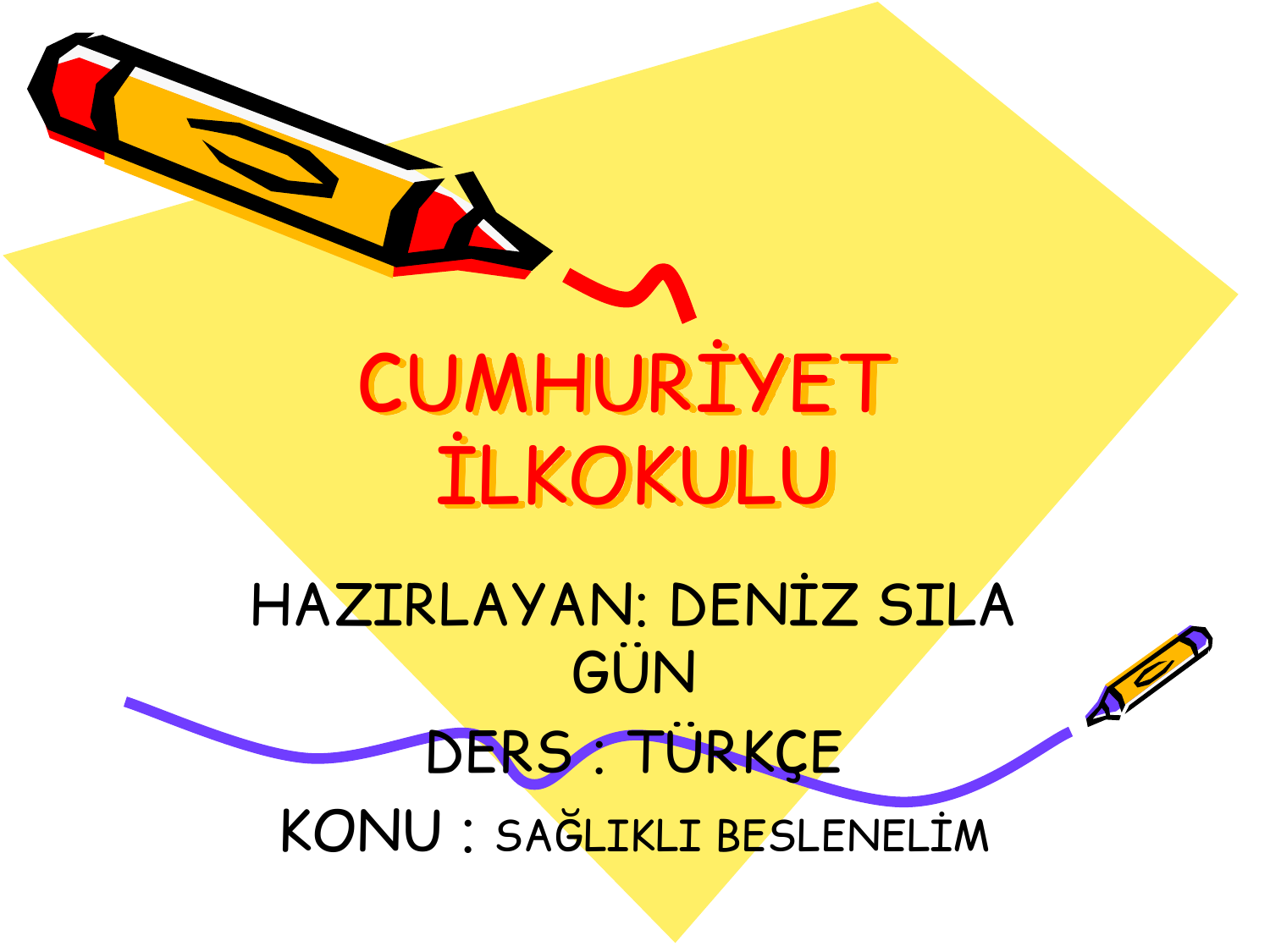

# CUMHURİYET  İLKOKULU
HAZIRLAYAN: DENİZ SILA GÜN
DERS : TÜRKÇE
KONU : SAĞLIKLI BESLENELİM